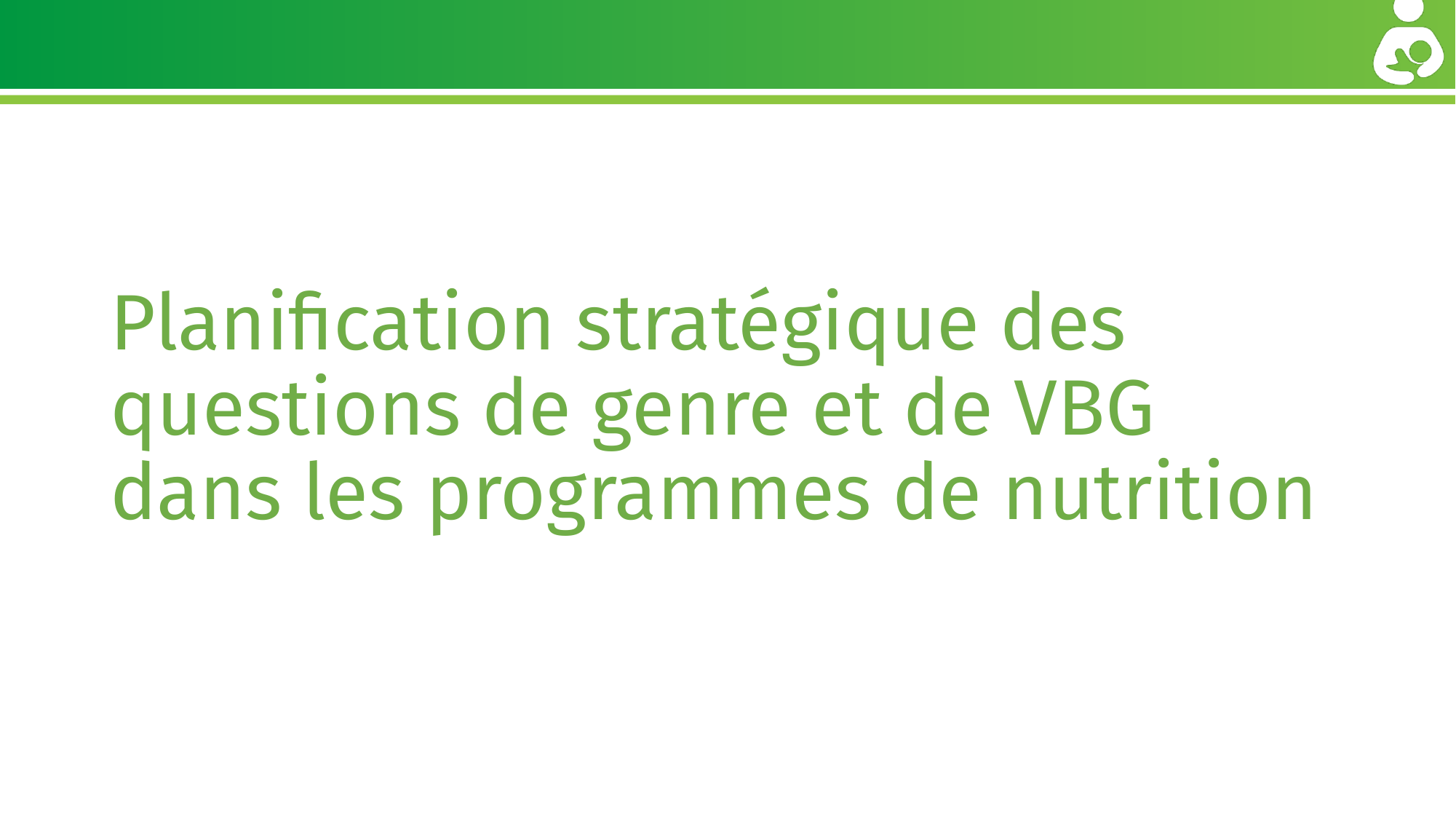

# Planification stratégique des questions de genre et de VBG dans les programmes de nutrition